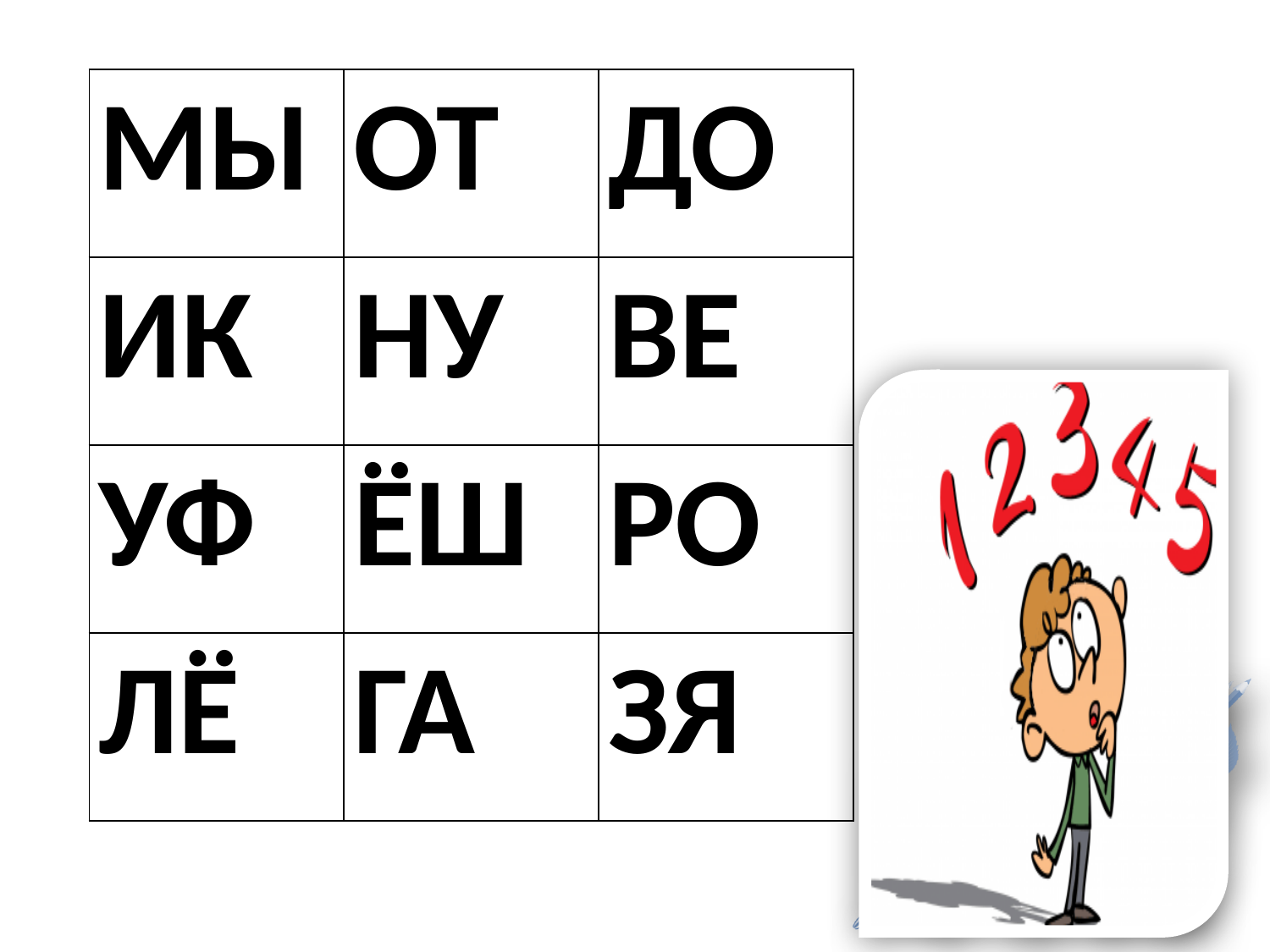

| МЫ | ОТ | ДО |
| --- | --- | --- |
| ИК | НУ | ВЕ |
| УФ | ЁШ | РО |
| ЛЁ | ГА | ЗЯ |